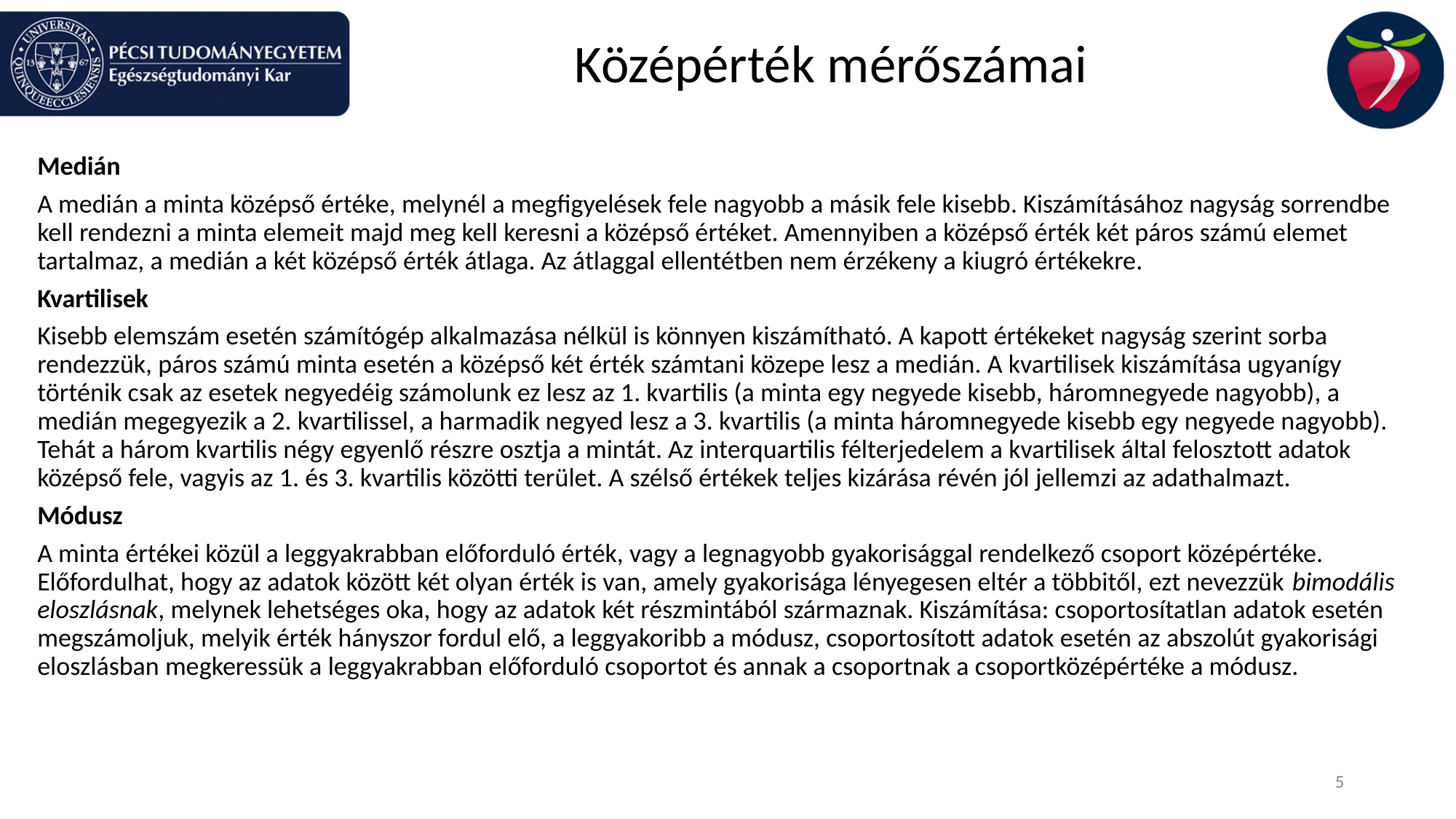

# Középérték mérőszámai
Medián
A medián a minta középső értéke, melynél a megfigyelések fele nagyobb a másik fele kisebb. Kiszámításához nagyság sorrendbe kell rendezni a minta elemeit majd meg kell keresni a középső értéket. Amennyiben a középső érték két páros számú elemet tartalmaz, a medián a két középső érték átlaga. Az átlaggal ellentétben nem érzékeny a kiugró értékekre.
Kvartilisek
Kisebb elemszám esetén számítógép alkalmazása nélkül is könnyen kiszámítható. A kapott értékeket nagyság szerint sorba rendezzük, páros számú minta esetén a középső két érték számtani közepe lesz a medián. A kvartilisek kiszámítása ugyanígy történik csak az esetek negyedéig számolunk ez lesz az 1. kvartilis (a minta egy negyede kisebb, háromnegyede nagyobb), a medián megegyezik a 2. kvartilissel, a harmadik negyed lesz a 3. kvartilis (a minta háromnegyede kisebb egy negyede nagyobb). Tehát a három kvartilis négy egyenlő részre osztja a mintát. Az interquartilis félterjedelem a kvartilisek által felosztott adatok középső fele, vagyis az 1. és 3. kvartilis közötti terület. A szélső értékek teljes kizárása révén jól jellemzi az adathalmazt.
Módusz
A minta értékei közül a leggyakrabban előforduló érték, vagy a legnagyobb gyakorisággal rendelkező csoport középértéke. Előfordulhat, hogy az adatok között két olyan érték is van, amely gyakorisága lényegesen eltér a többitől, ezt nevezzük bimodális eloszlásnak, melynek lehetséges oka, hogy az adatok két részmintából származnak. Kiszámítása: csoportosítatlan adatok esetén megszámoljuk, melyik érték hányszor fordul elő, a leggyakoribb a módusz, csoportosított adatok esetén az abszolút gyakorisági eloszlásban megkeressük a leggyakrabban előforduló csoportot és annak a csoportnak a csoportközépértéke a módusz.

5